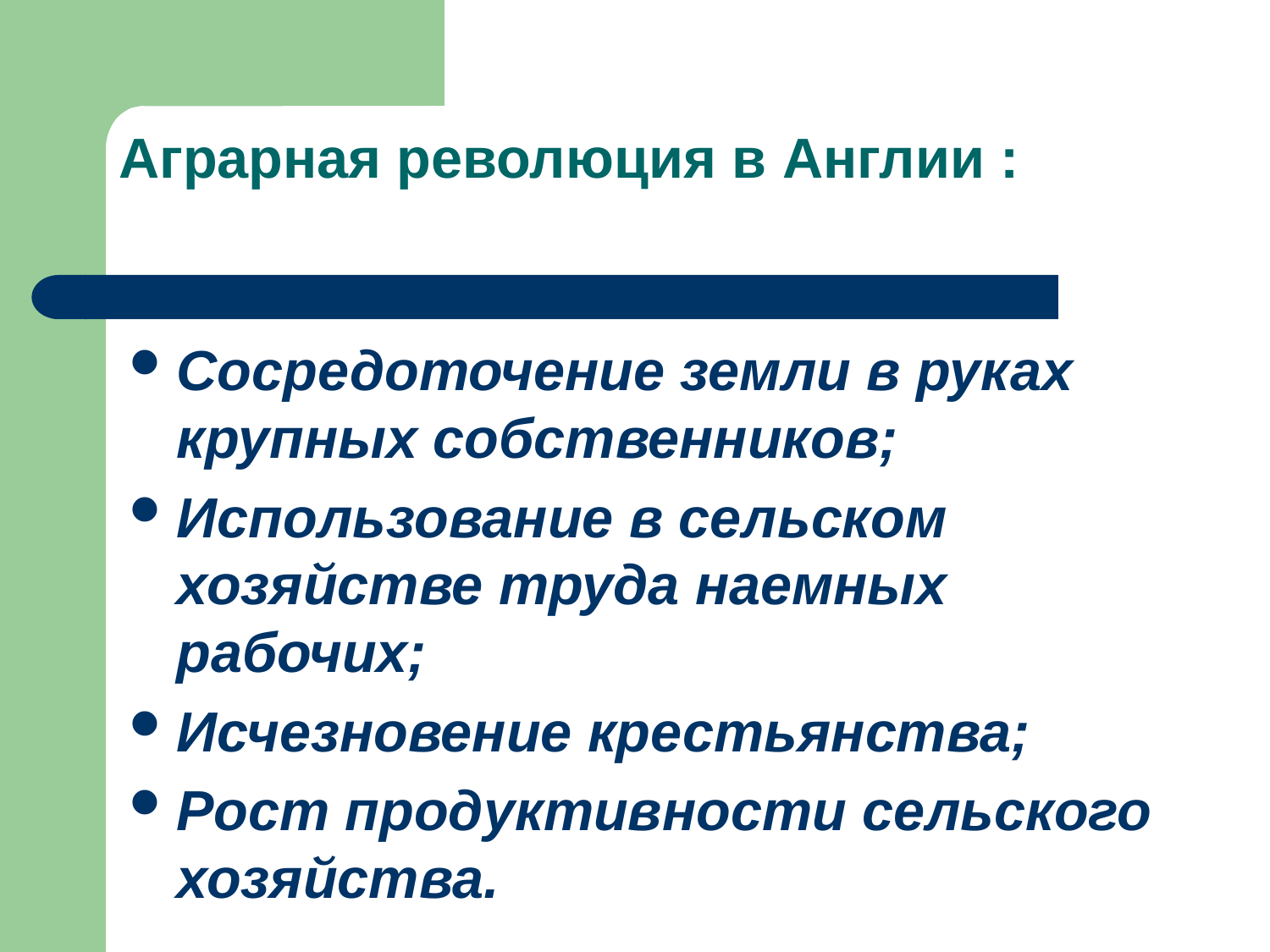

# Аграрная революция в Англии :
Сосредоточение земли в руках крупных собственников;
Использование в сельском хозяйстве труда наемных рабочих;
Исчезновение крестьянства;
Рост продуктивности сельского хозяйства.